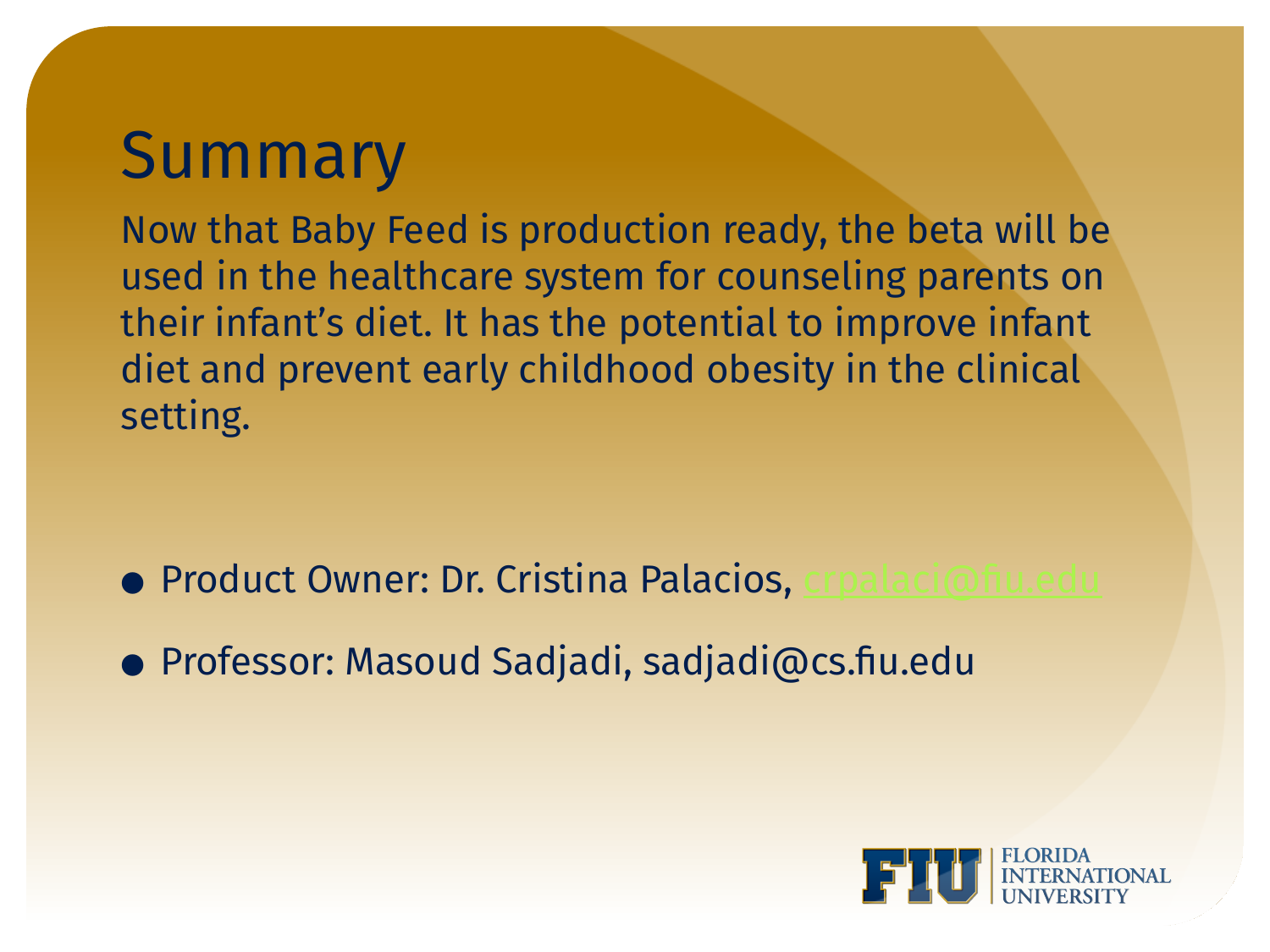

# Summary
Now that Baby Feed is production ready, the beta will be used in the healthcare system for counseling parents on their infant’s diet. It has the potential to improve infant diet and prevent early childhood obesity in the clinical setting.

Product Owner: Dr. Cristina Palacios, crpalaci@fiu.edu
Professor: Masoud Sadjadi, sadjadi@cs.fiu.edu